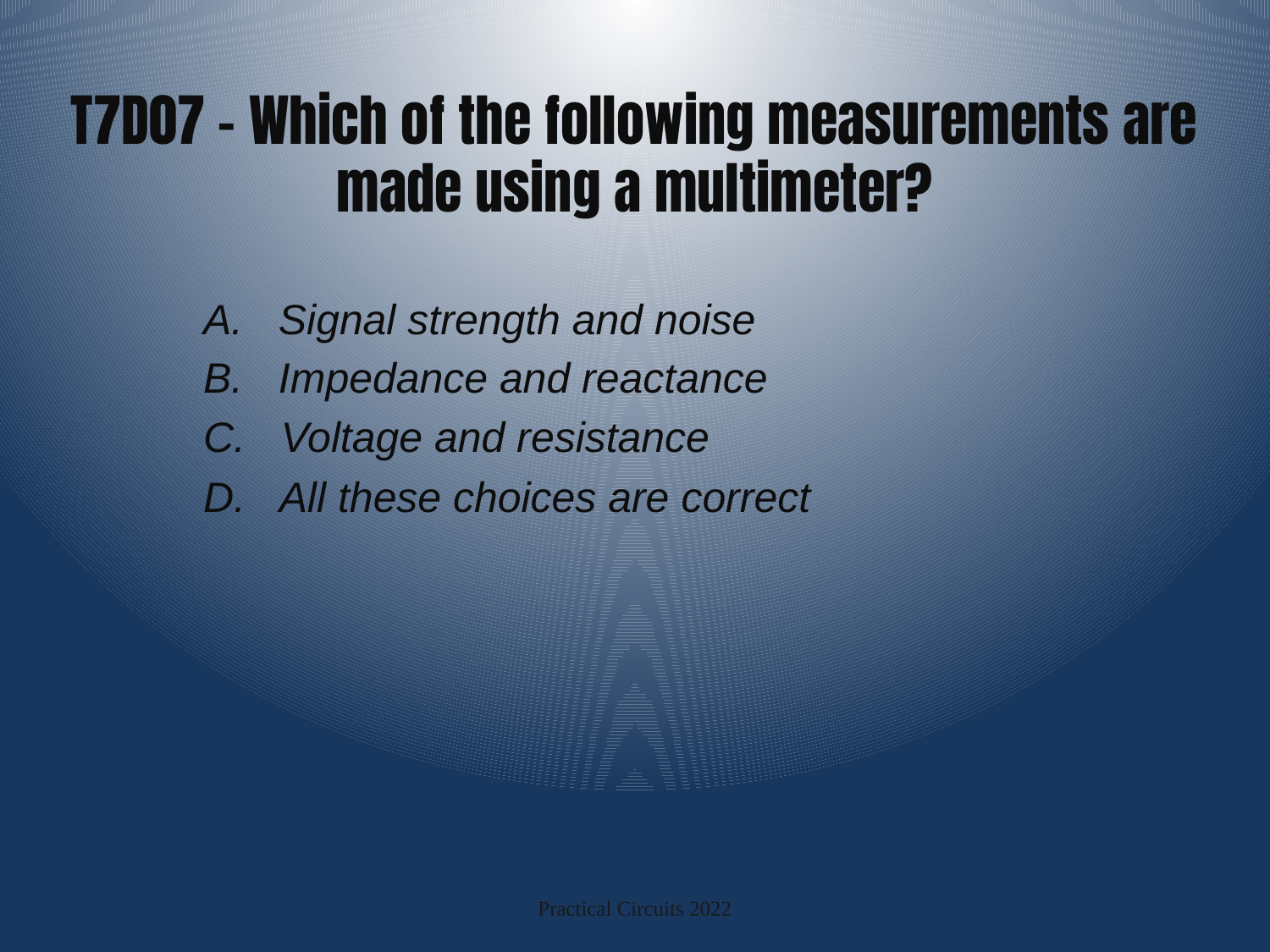

# T7D07 - Which of the following measurements are made using a multimeter?
A.   Signal strength and noise
B.   Impedance and reactance
C.   Voltage and resistance
D.   All these choices are correct

Practical Circuits 2022